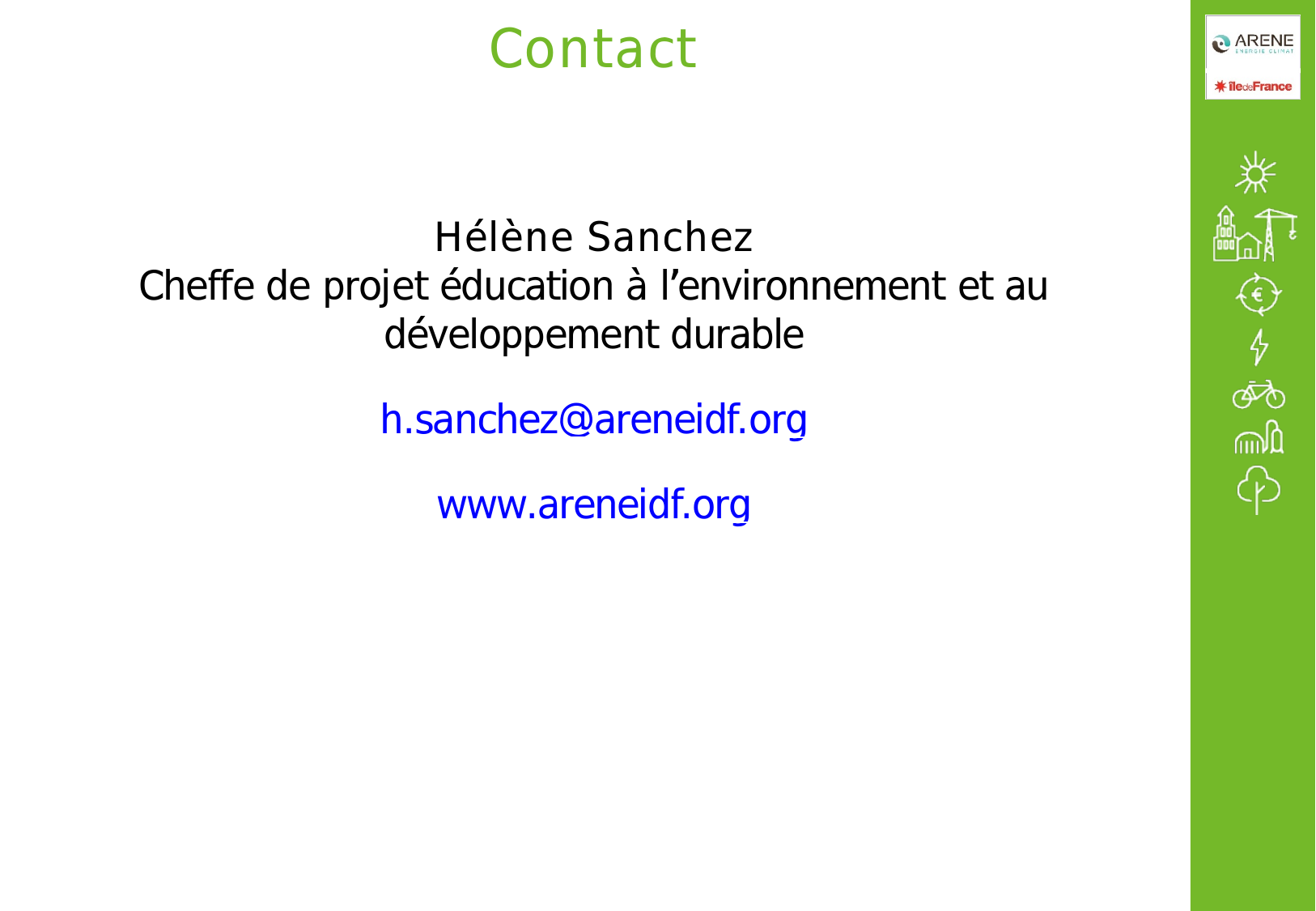

Contact

Hélène Sanchez
Cheffe de projet éducation à l’environnement et au développement durable

h.sanchez@areneidf.org

www.areneidf.org